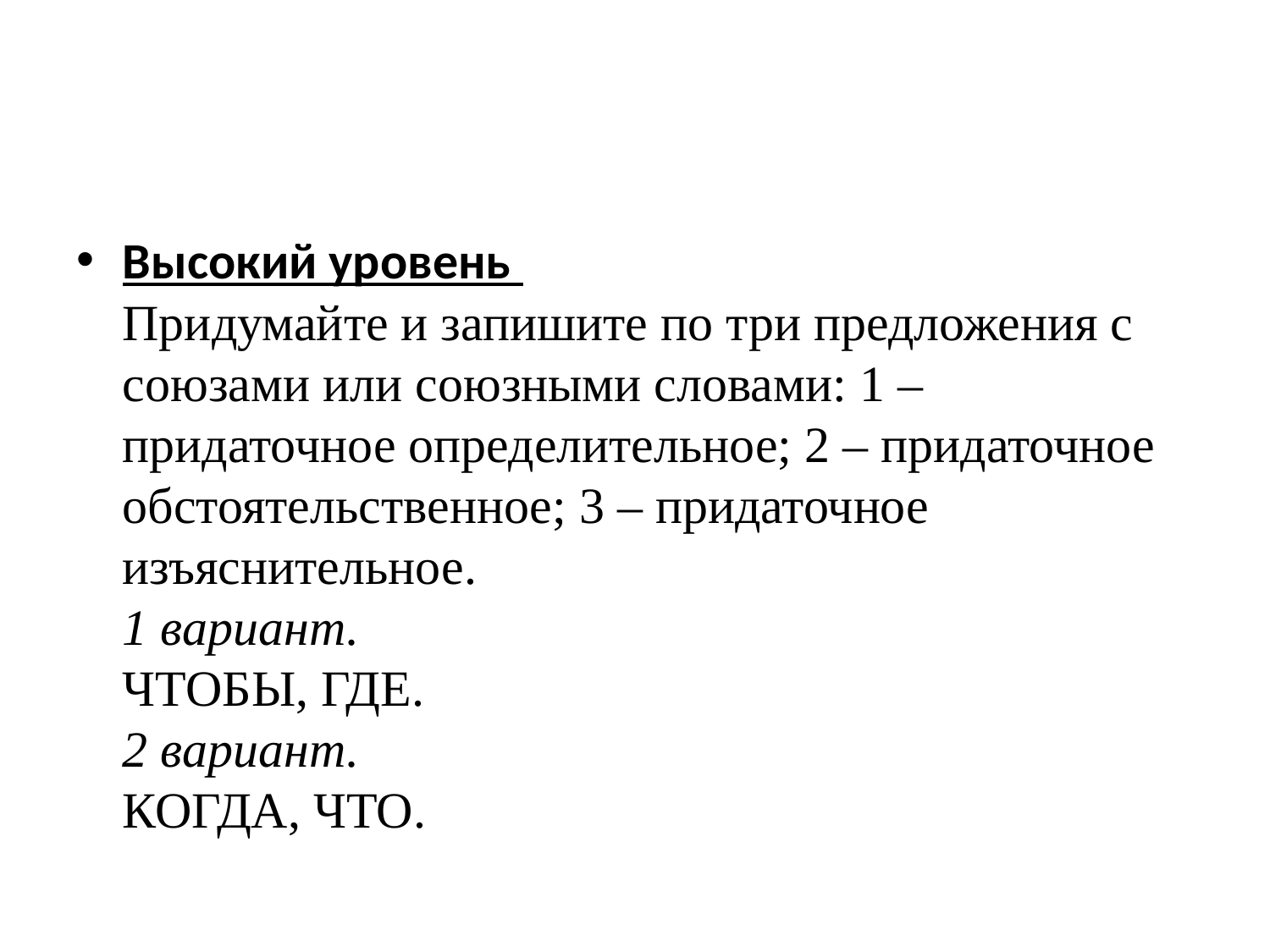

#
Высокий уровень
Придумайте и запишите по три предложения с союзами или союзными словами: 1 – придаточное определительное; 2 – придаточное обстоятельственное; 3 – придаточное изъяснительное.
1 вариант.
ЧТОБЫ, ГДЕ.
2 вариант.
КОГДА, ЧТО.